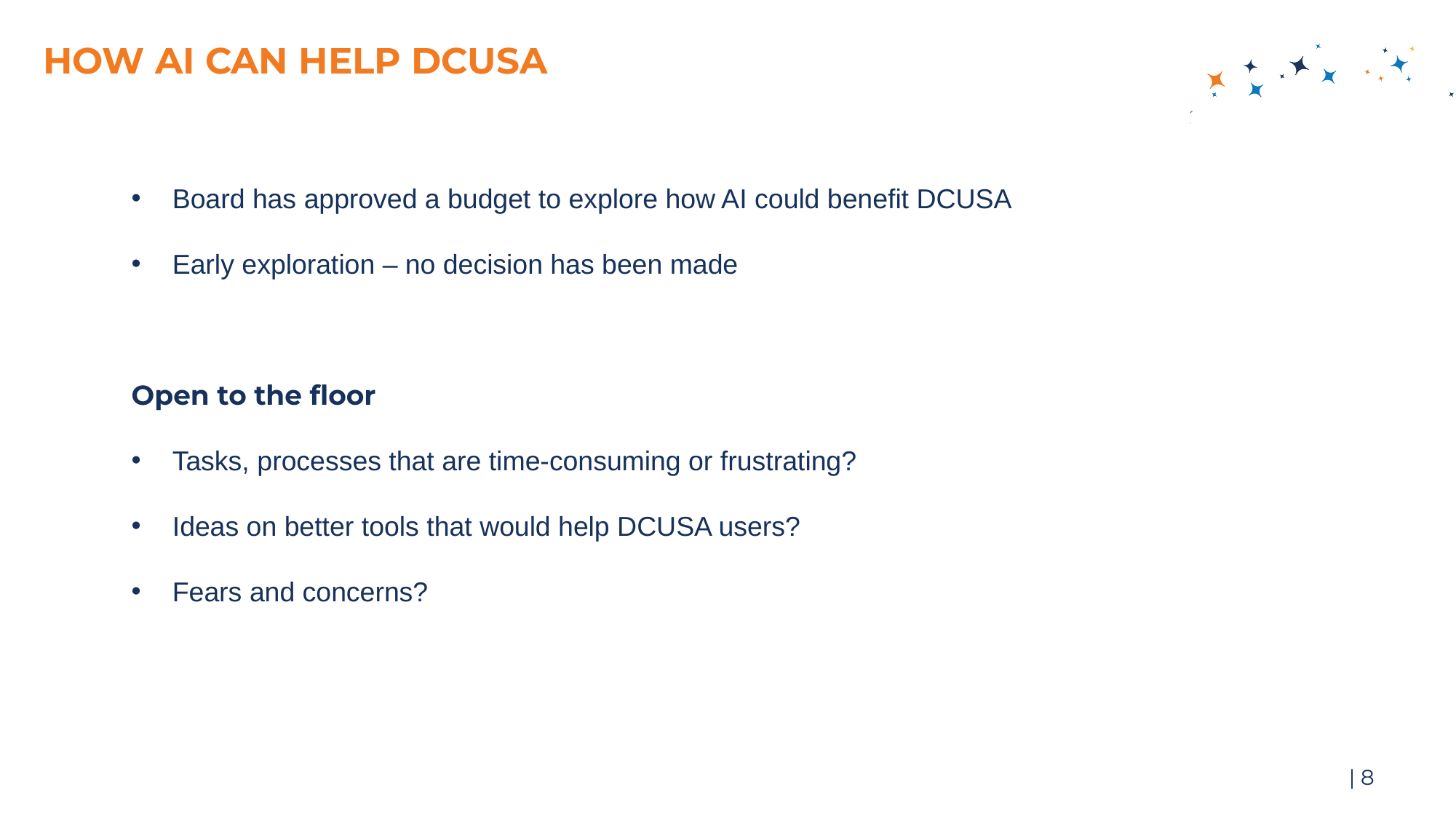

# HOW AI CAN HELP DCUSA
Board has approved a budget to explore how AI could benefit DCUSA
Early exploration – no decision has been made

Open to the floor
Tasks, processes that are time-consuming or frustrating?
Ideas on better tools that would help DCUSA users?
Fears and concerns?